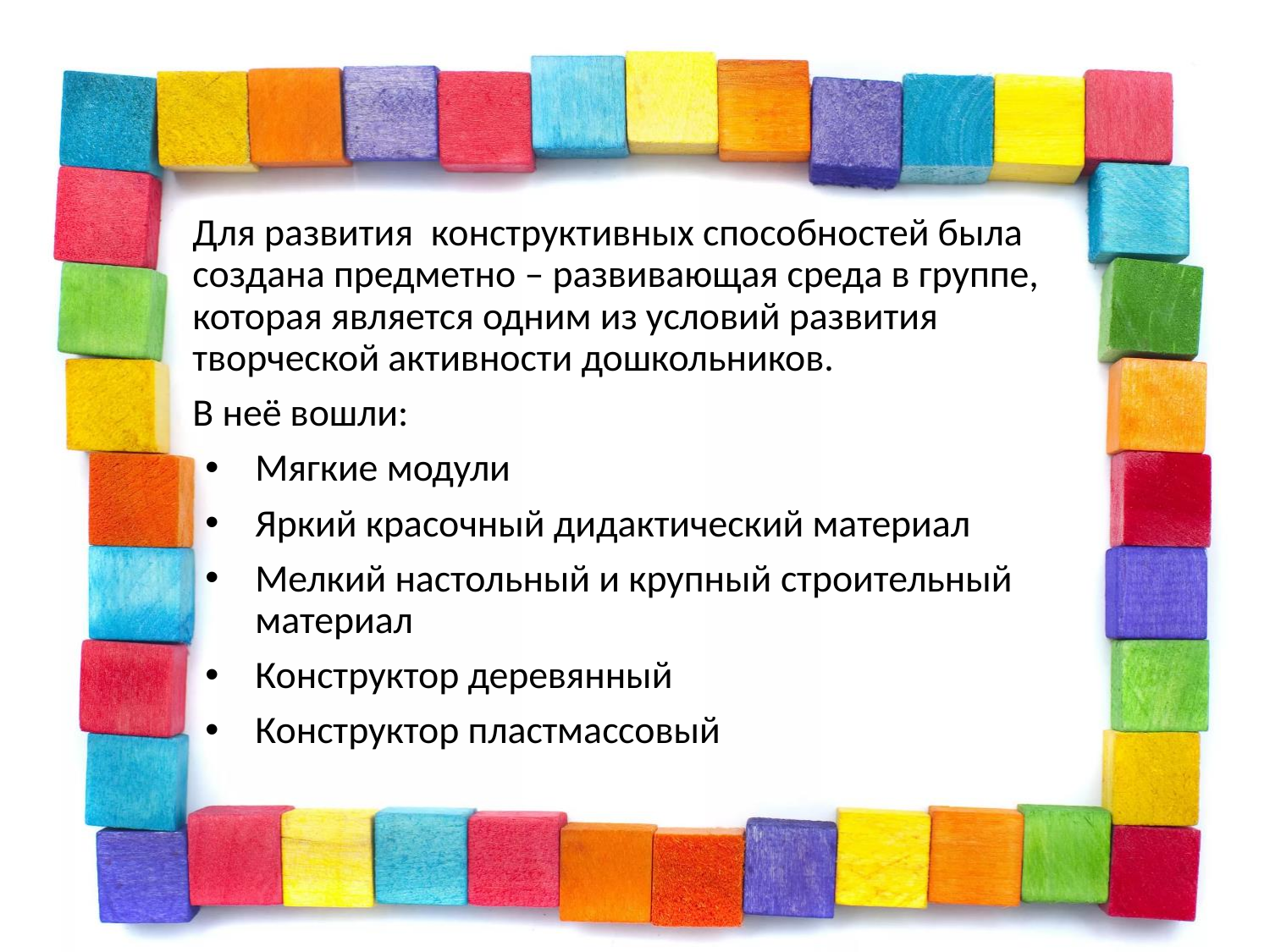

Для развития  конструктивных способностей была создана предметно – развивающая среда в группе, которая является одним из условий развития творческой активности дошкольников.
В неё вошли:
Мягкие модули
Яркий красочный дидактический материал
Мелкий настольный и крупный строительный материал
Конструктор деревянный
Конструктор пластмассовый